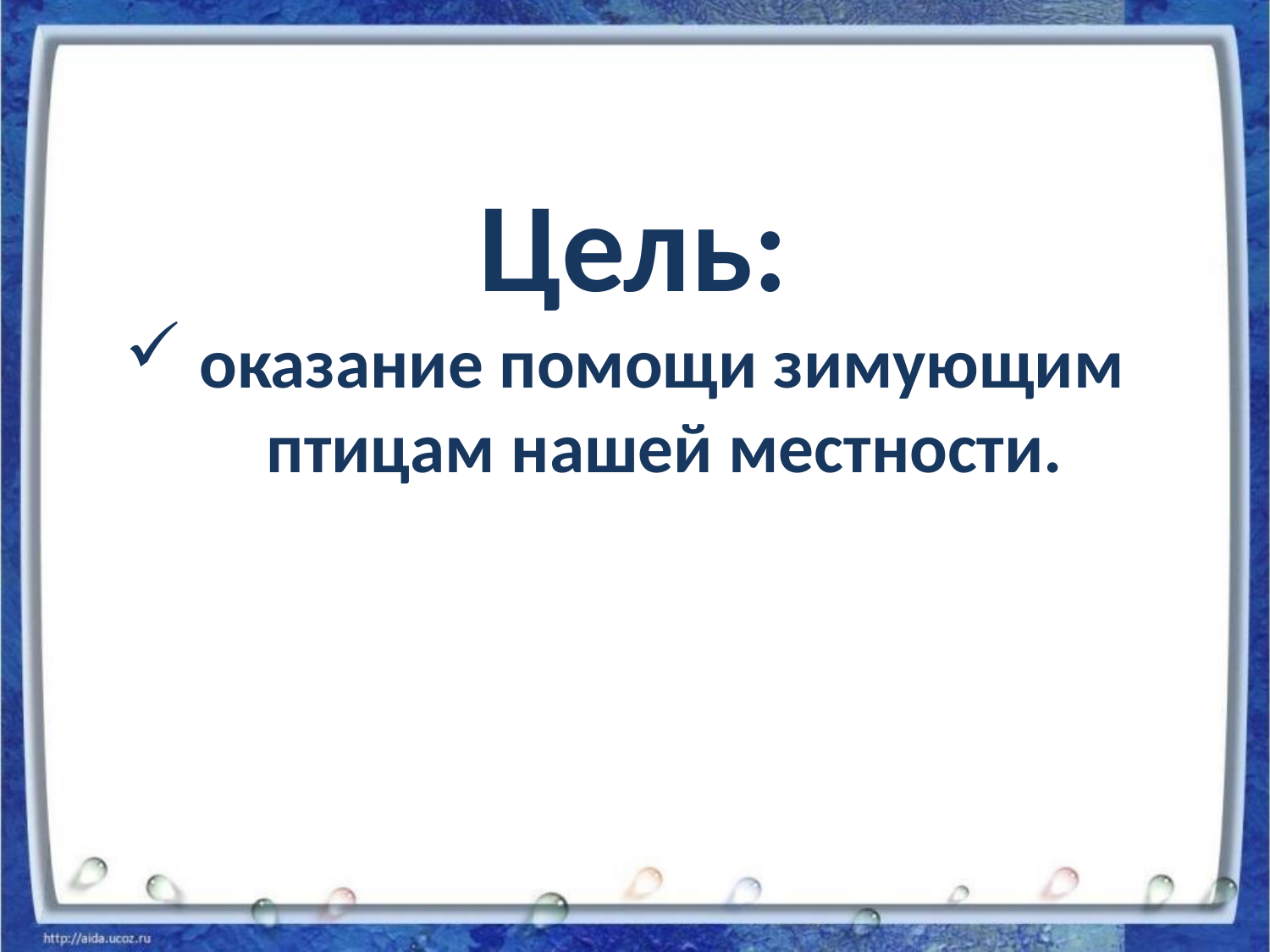

Цель:
 оказание помощи зимующим
     птицам нашей местности.